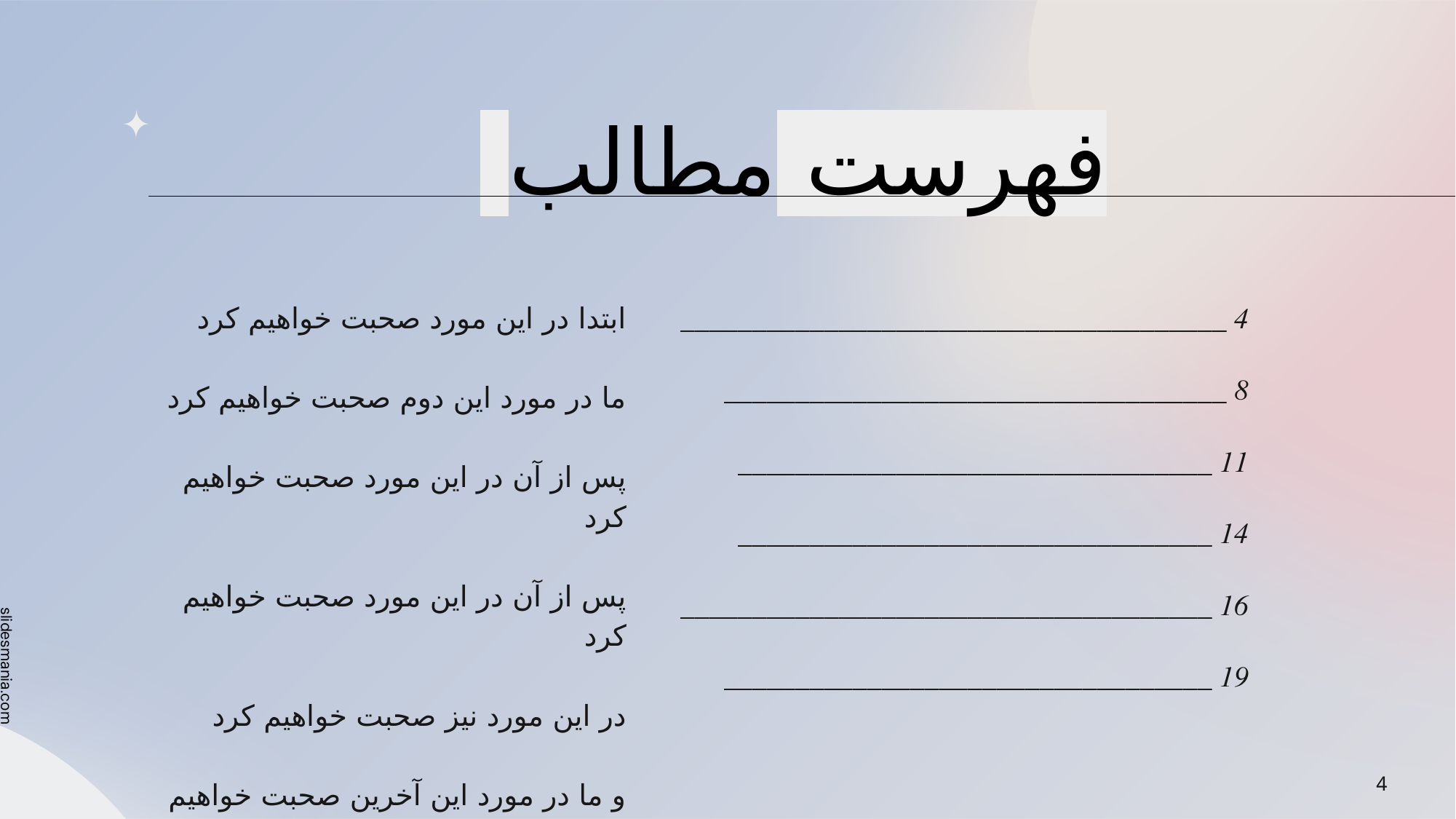

# فهرست مطالب

ابتدا در این مورد صحبت خواهیم کرد

ما در مورد این دوم صحبت خواهیم کرد

پس از آن در این مورد صحبت خواهیم کرد

پس از آن در این مورد صحبت خواهیم کرد

در این مورد نیز صحبت خواهیم کرد

و ما در مورد این آخرین صحبت خواهیم کرد
______________________________________ 4
 ___________________________________ 8
_________________________________ 11
_________________________________ 14
_____________________________________ 16
__________________________________ 19
4